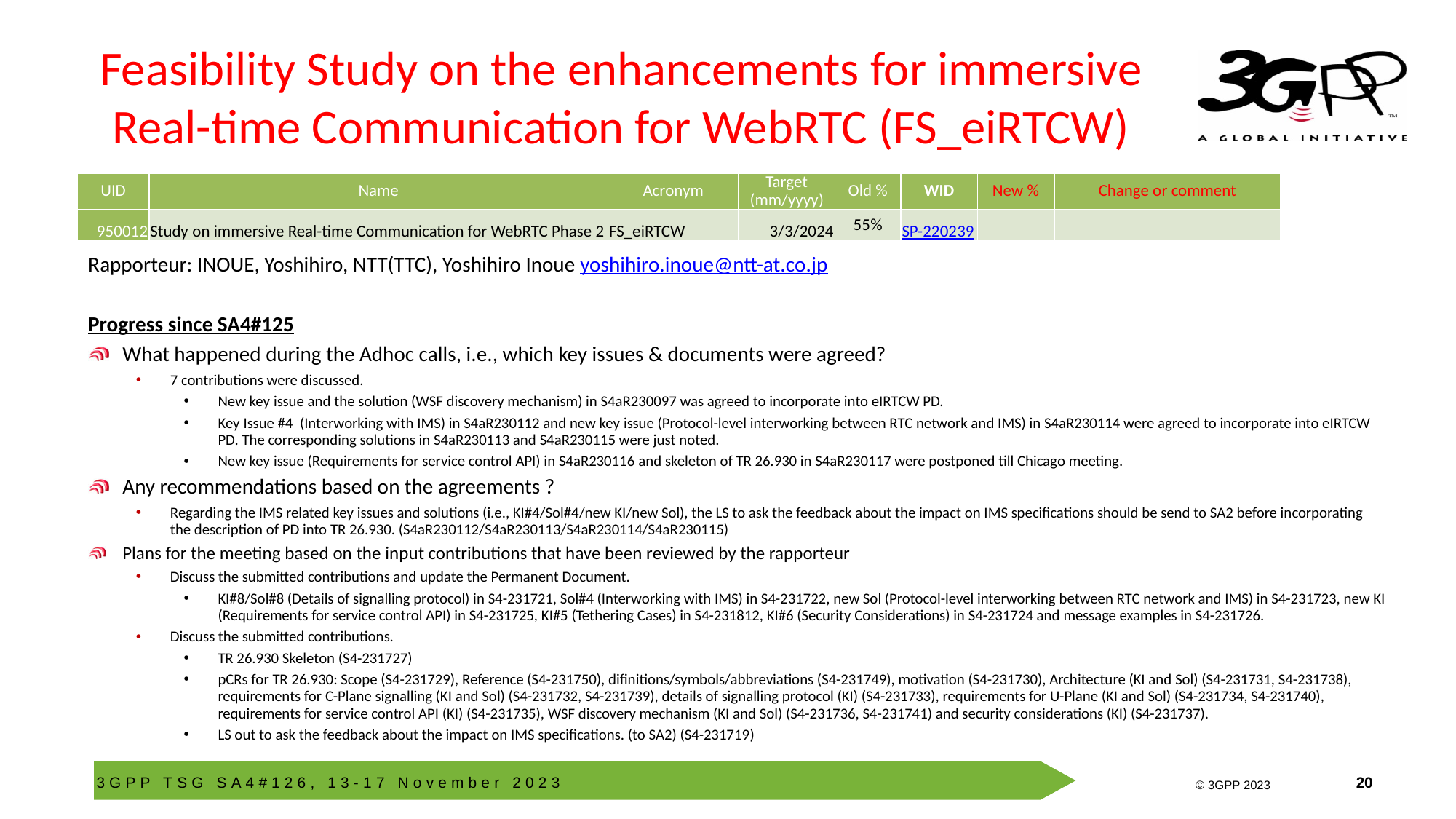

# Feasibility Study on the enhancements for immersive Real-time Communication for WebRTC (FS_eiRTCW)
| UID | Name | Acronym | Target (mm/yyyy) | Old % | WID | New % | Change or comment |
| --- | --- | --- | --- | --- | --- | --- | --- |
| 950012 | Study on immersive Real-time Communication for WebRTC Phase 2 | FS\_eiRTCW | 3/3/2024 | 55% | SP-220239 |  |  |
Rapporteur: INOUE, Yoshihiro, NTT(TTC), Yoshihiro Inoue yoshihiro.inoue@ntt-at.co.jp

Progress since SA4#125
What happened during the Adhoc calls, i.e., which key issues & documents were agreed?
7 contributions were discussed.
New key issue and the solution (WSF discovery mechanism) in S4aR230097 was agreed to incorporate into eIRTCW PD.
Key Issue #4  (Interworking with IMS) in S4aR230112 and new key issue (Protocol-level interworking between RTC network and IMS) in S4aR230114 were agreed to incorporate into eIRTCW PD. The corresponding solutions in S4aR230113 and S4aR230115 were just noted.
New key issue (Requirements for service control API) in S4aR230116 and skeleton of TR 26.930 in S4aR230117 were postponed till Chicago meeting.
Any recommendations based on the agreements ?
Regarding the IMS related key issues and solutions (i.e., KI#4/Sol#4/new KI/new Sol), the LS to ask the feedback about the impact on IMS specifications should be send to SA2 before incorporating the description of PD into TR 26.930. (S4aR230112/S4aR230113/S4aR230114/S4aR230115)
Plans for the meeting based on the input contributions that have been reviewed by the rapporteur
Discuss the submitted contributions and update the Permanent Document.
KI#8/Sol#8 (Details of signalling protocol) in S4-231721, Sol#4 (Interworking with IMS) in S4-231722, new Sol (Protocol-level interworking between RTC network and IMS) in S4-231723, new KI (Requirements for service control API) in S4-231725, KI#5 (Tethering Cases) in S4-231812, KI#6 (Security Considerations) in S4-231724 and message examples in S4-231726.
Discuss the submitted contributions.
TR 26.930 Skeleton (S4-231727)
pCRs for TR 26.930: Scope (S4-231729), Reference (S4-231750), difinitions/symbols/abbreviations (S4-231749), motivation (S4-231730), Architecture (KI and Sol) (S4-231731, S4-231738), requirements for C-Plane signalling (KI and Sol) (S4-231732, S4-231739), details of signalling protocol (KI) (S4-231733), requirements for U-Plane (KI and Sol) (S4-231734, S4-231740), requirements for service control API (KI) (S4-231735), WSF discovery mechanism (KI and Sol) (S4-231736, S4-231741) and security considerations (KI) (S4-231737).
LS out to ask the feedback about the impact on IMS specifications. (to SA2) (S4-231719)